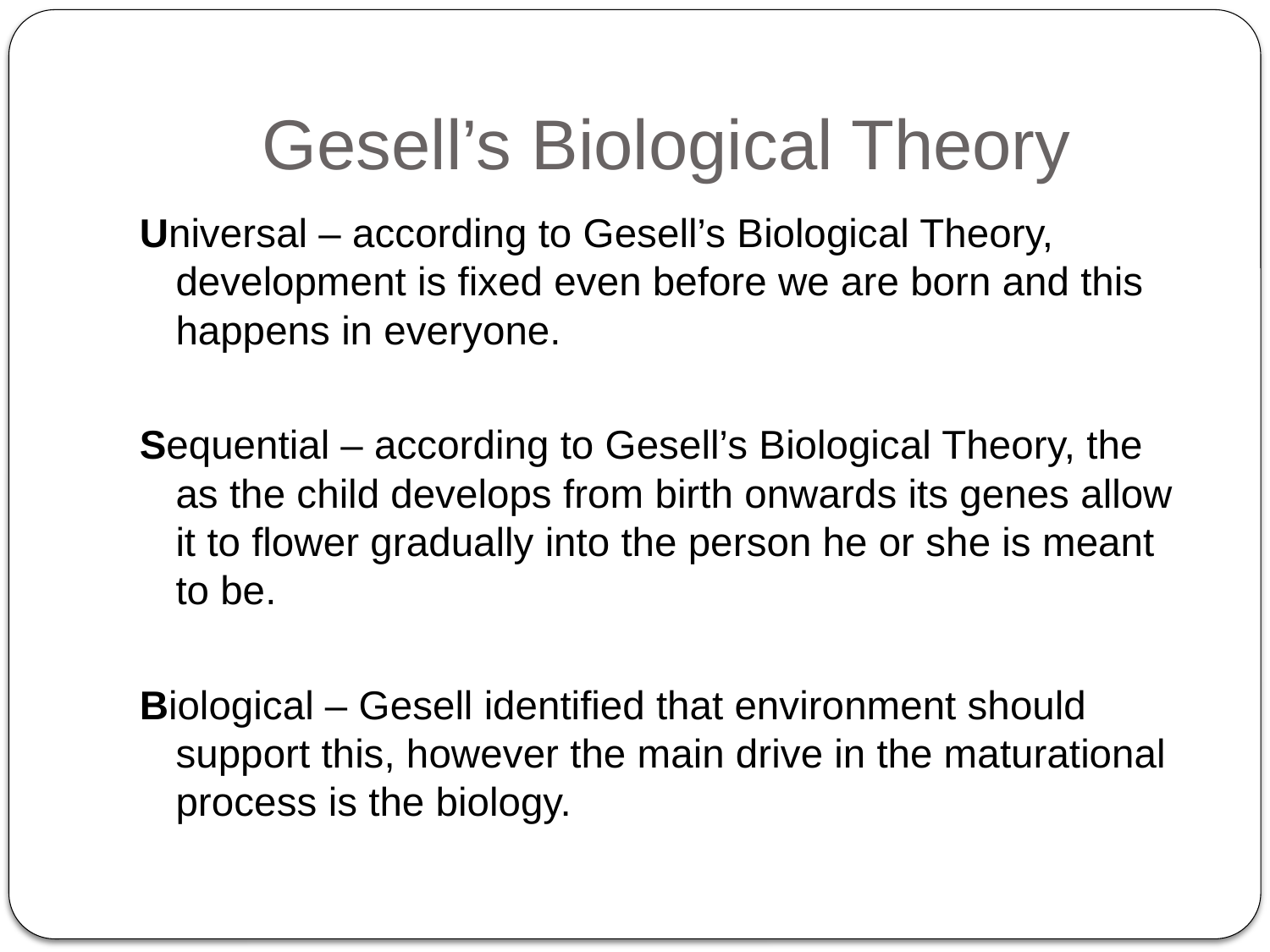

# Gesell’s Biological Theory
Universal – according to Gesell’s Biological Theory, development is fixed even before we are born and this happens in everyone.

Sequential – according to Gesell’s Biological Theory, the as the child develops from birth onwards its genes allow it to flower gradually into the person he or she is meant to be.

Biological – Gesell identified that environment should support this, however the main drive in the maturational process is the biology.